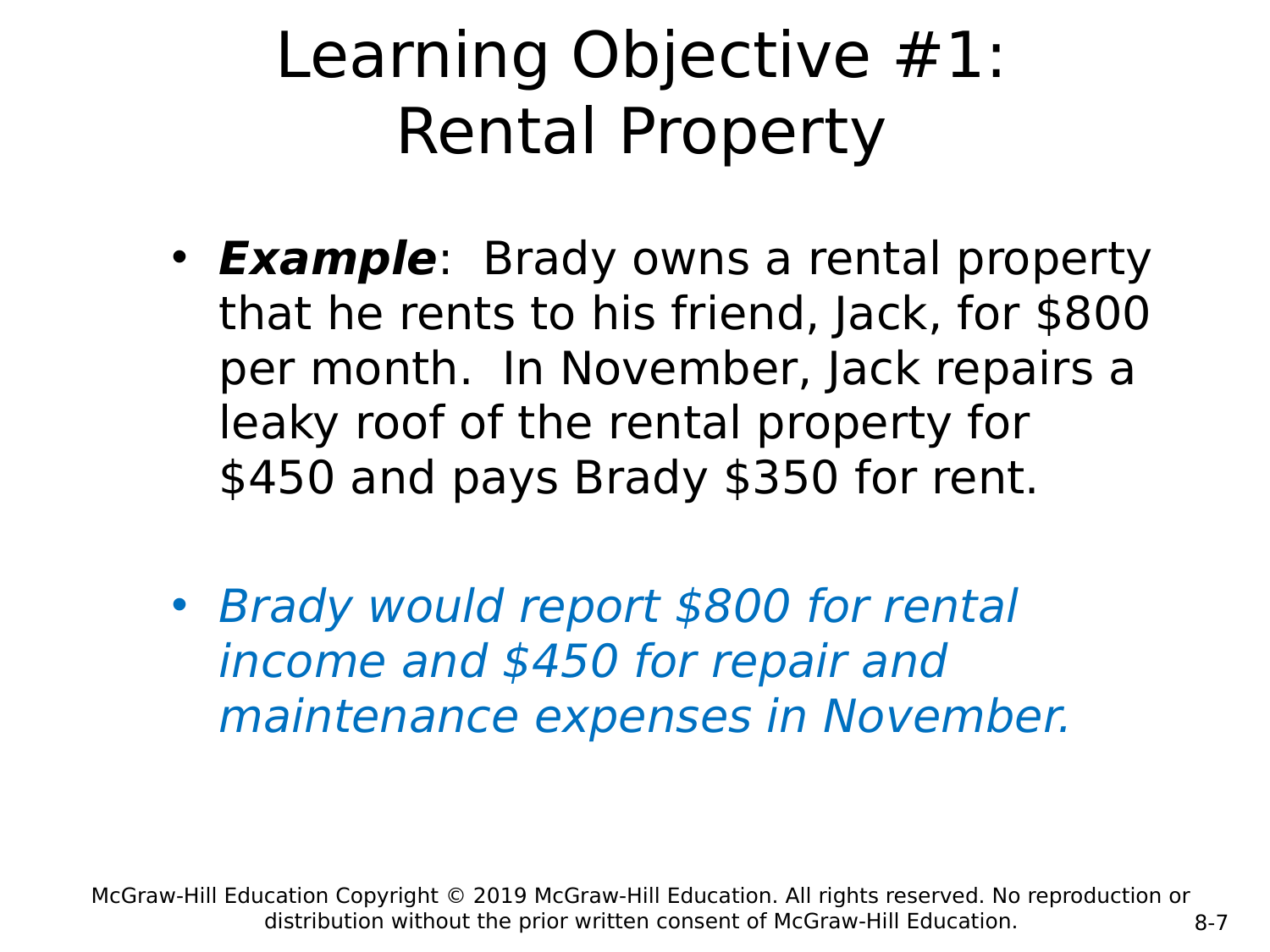

# Learning Objective #1: Rental Property
Example:  Brady owns a rental property that he rents to his friend, Jack, for $800 per month.  In November, Jack repairs a leaky roof of the rental property for $450 and pays Brady $350 for rent.

Brady would report $800 for rental income and $450 for repair and maintenance expenses in November.
McGraw-Hill Education Copyright © 2019 McGraw-Hill Education. All rights reserved. No reproduction or distribution without the prior written consent of McGraw-Hill Education.
8-7